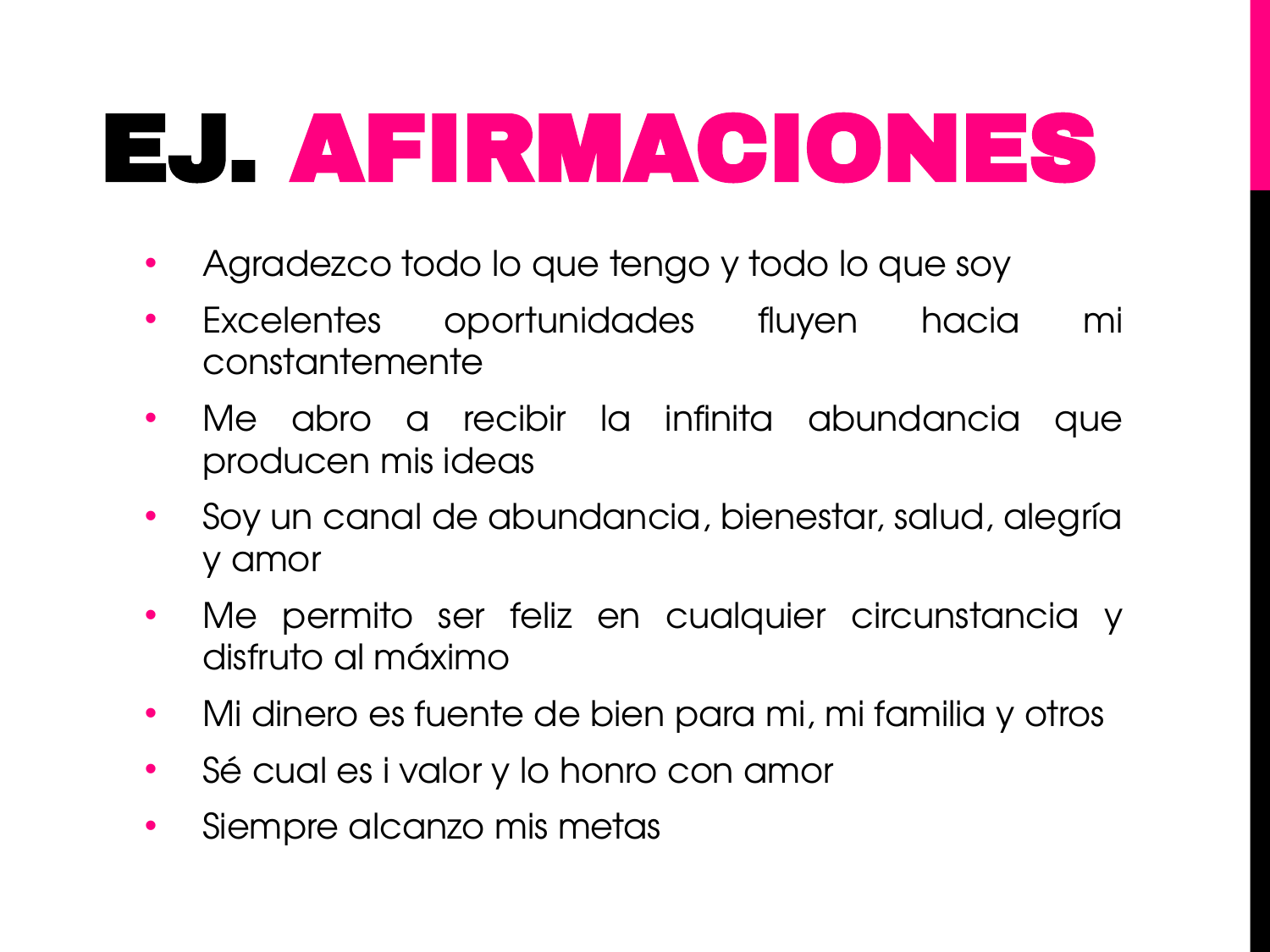

# Ej. afirmaciones
Agradezco todo lo que tengo y todo lo que soy
Excelentes oportunidades fluyen hacia mi constantemente
Me abro a recibir la infinita abundancia que producen mis ideas
Soy un canal de abundancia, bienestar, salud, alegría y amor
Me permito ser feliz en cualquier circunstancia y disfruto al máximo
Mi dinero es fuente de bien para mi, mi familia y otros
Sé cual es i valor y lo honro con amor
Siempre alcanzo mis metas